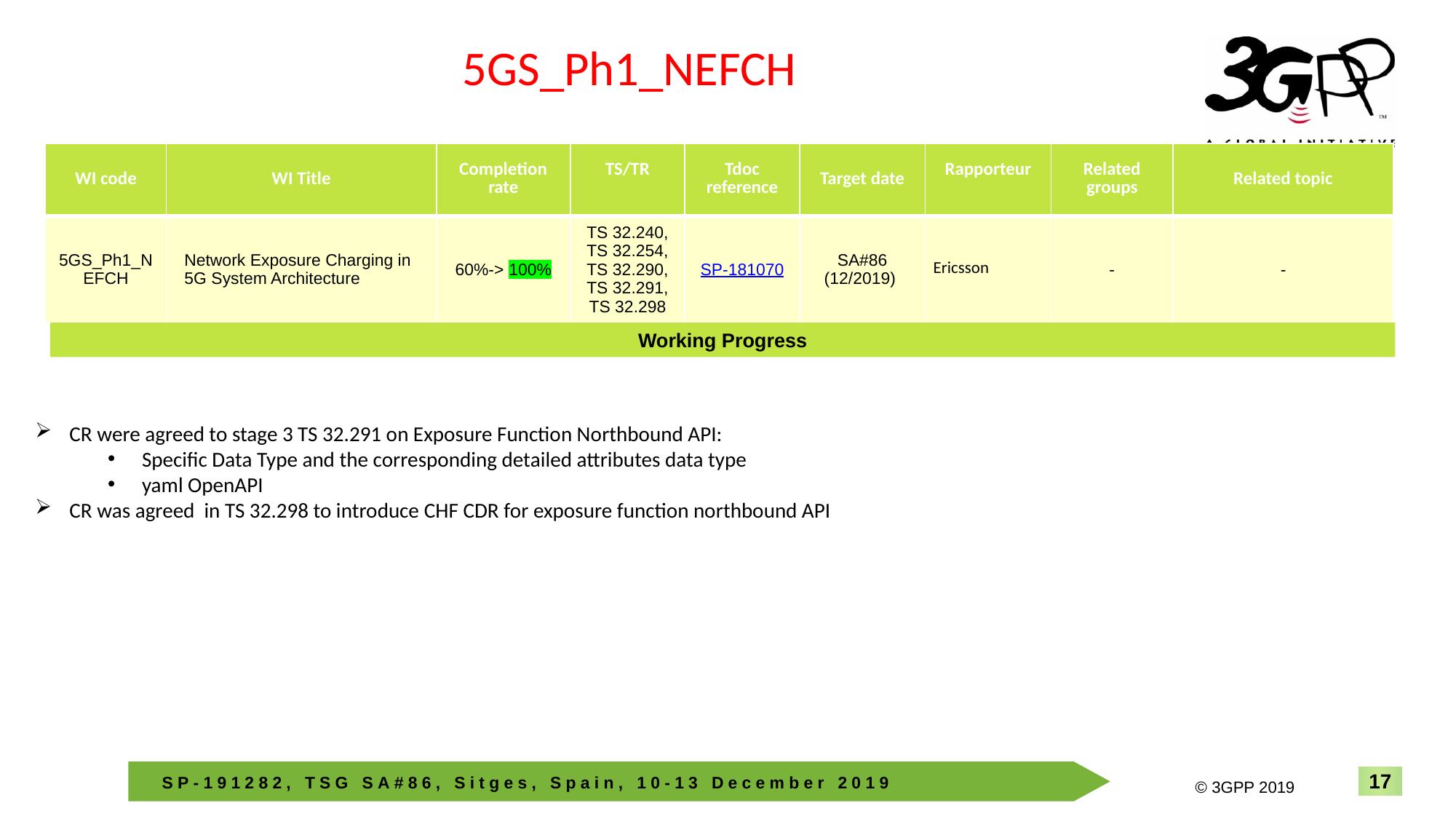

5GS_Ph1_NEFCH
| WI code | WI Title | Completion rate | TS/TR | Tdoc reference | Target date | Rapporteur | Related groups | Related topic |
| --- | --- | --- | --- | --- | --- | --- | --- | --- |
| 5GS\_Ph1\_NEFCH | Network Exposure Charging in 5G System Architecture | 60%-> 100% | TS 32.240, TS 32.254, TS 32.290, TS 32.291, TS 32.298 | SP-181070 | SA#86 (12/2019) | Ericsson | - | - |
Working Progress
CR were agreed to stage 3 TS 32.291 on Exposure Function Northbound API:
Specific Data Type and the corresponding detailed attributes data type
yaml OpenAPI
CR was agreed  in TS 32.298 to introduce CHF CDR for exposure function northbound API